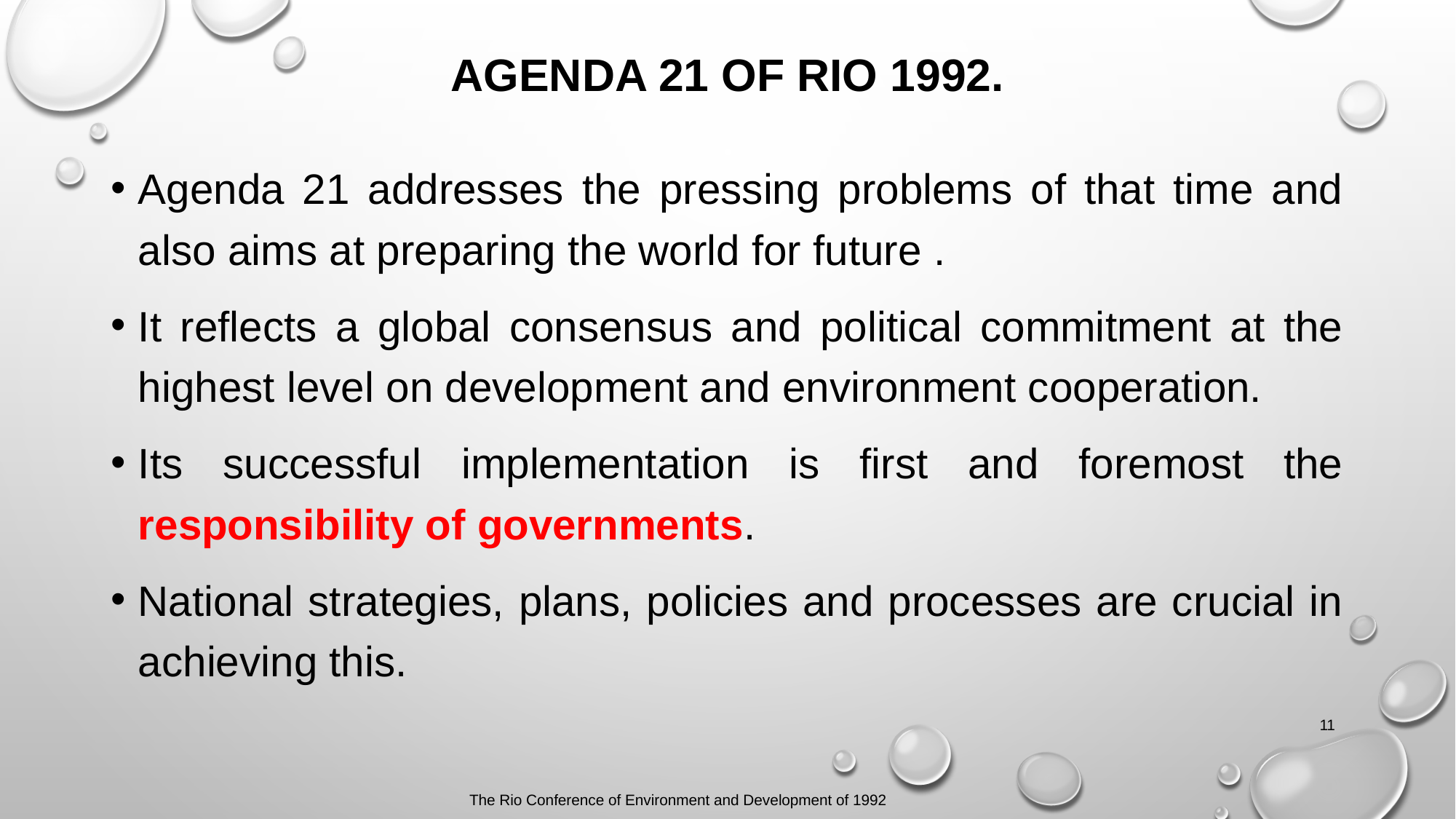

# AGENDA 21 OF Rio 1992.
Agenda 21 addresses the pressing problems of that time and also aims at preparing the world for future .
It reflects a global consensus and political commitment at the highest level on development and environment cooperation.
Its successful implementation is first and foremost the responsibility of governments.
National strategies, plans, policies and processes are crucial in achieving this.
11
The Rio Conference of Environment and Development of 1992